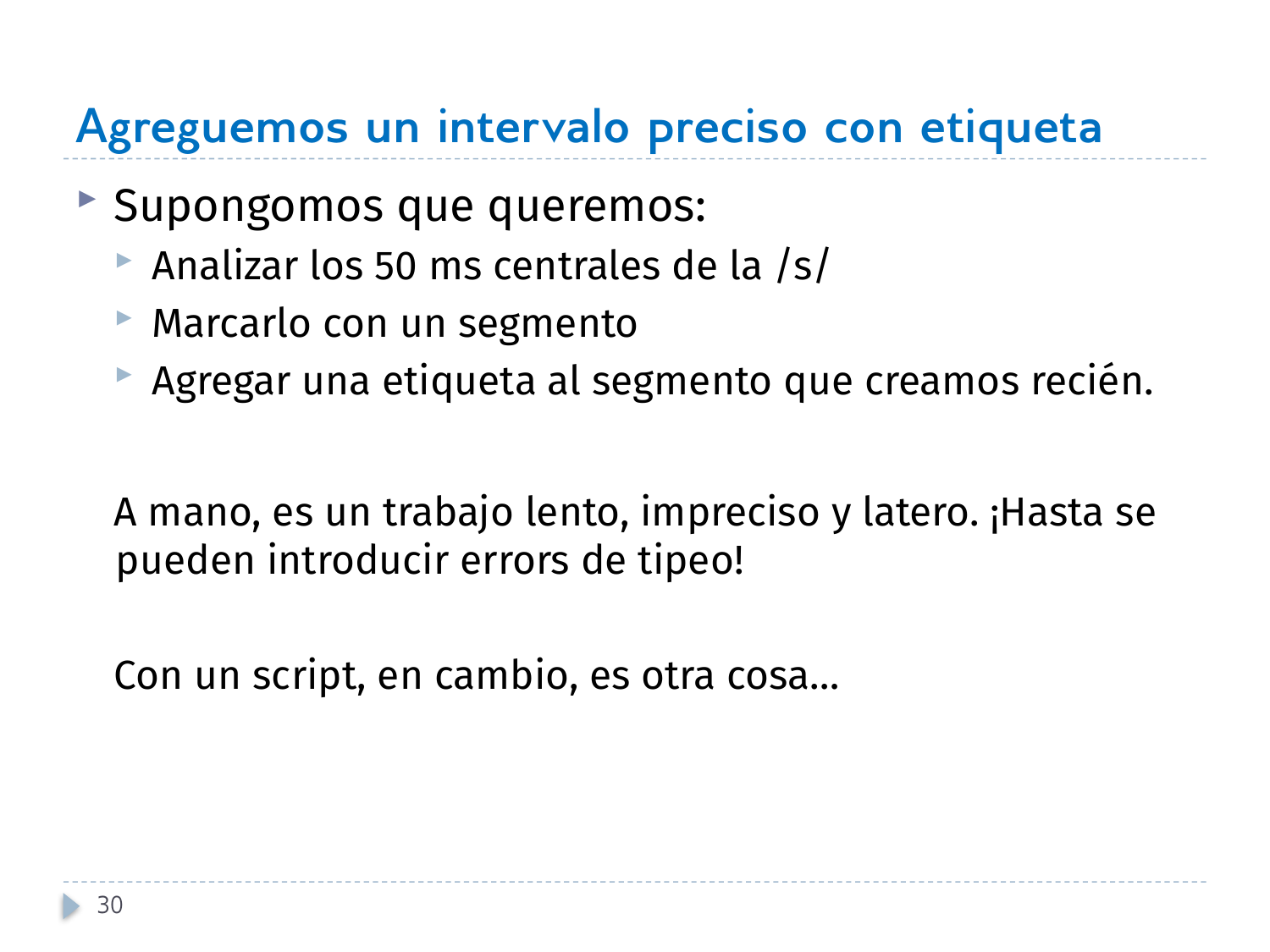

# Agreguemos un intervalo preciso con etiqueta
Supongomos que queremos:
Analizar los 50 ms centrales de la /s/
Marcarlo con un segmento
Agregar una etiqueta al segmento que creamos recién.

A mano, es un trabajo lento, impreciso y latero. ¡Hasta se pueden introducir errors de tipeo!

Con un script, en cambio, es otra cosa…
30